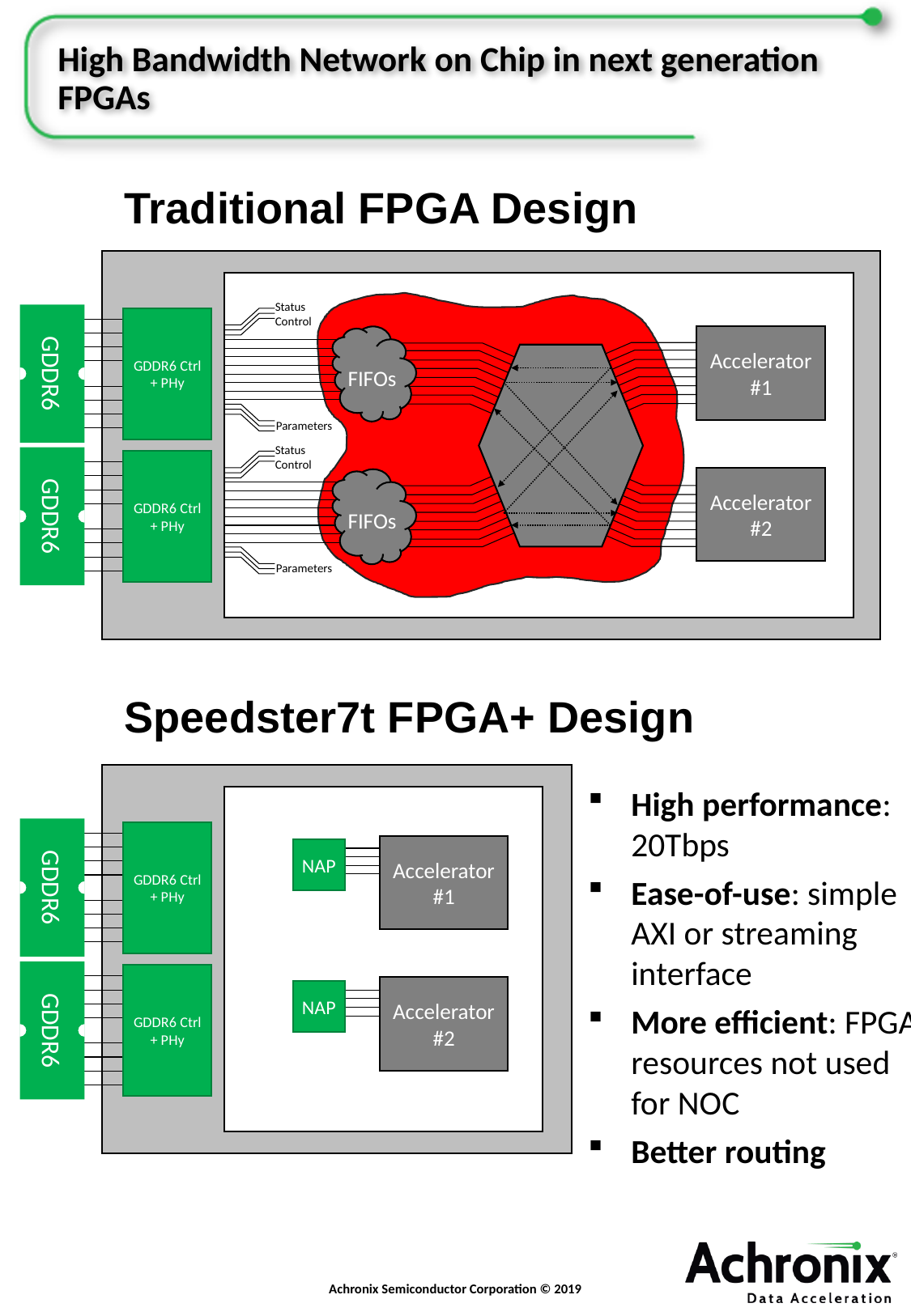

# High Bandwidth Network on Chip in next generation FPGAs
Traditional FPGA Design

Status
Control

Accelerator
#1
FIFOs

Parameters
Status
Control

Accelerator
#2
FIFOs

Parameters
GDDR6
GDDR6 Ctrl + PHy
GDDR6
GDDR6 Ctrl + PHy
Speedster7t FPGA+ Design

High performance: 20Tbps
Ease-of-use: simple AXI or streaming interface
More efficient: FPGA resources not used for NOC
Better routing

GDDR6
GDDR6 Ctrl + PHy
GDDR6
GDDR6 Ctrl + PHy
Accelerator
#1
NAP
Accelerator
#2
NAP